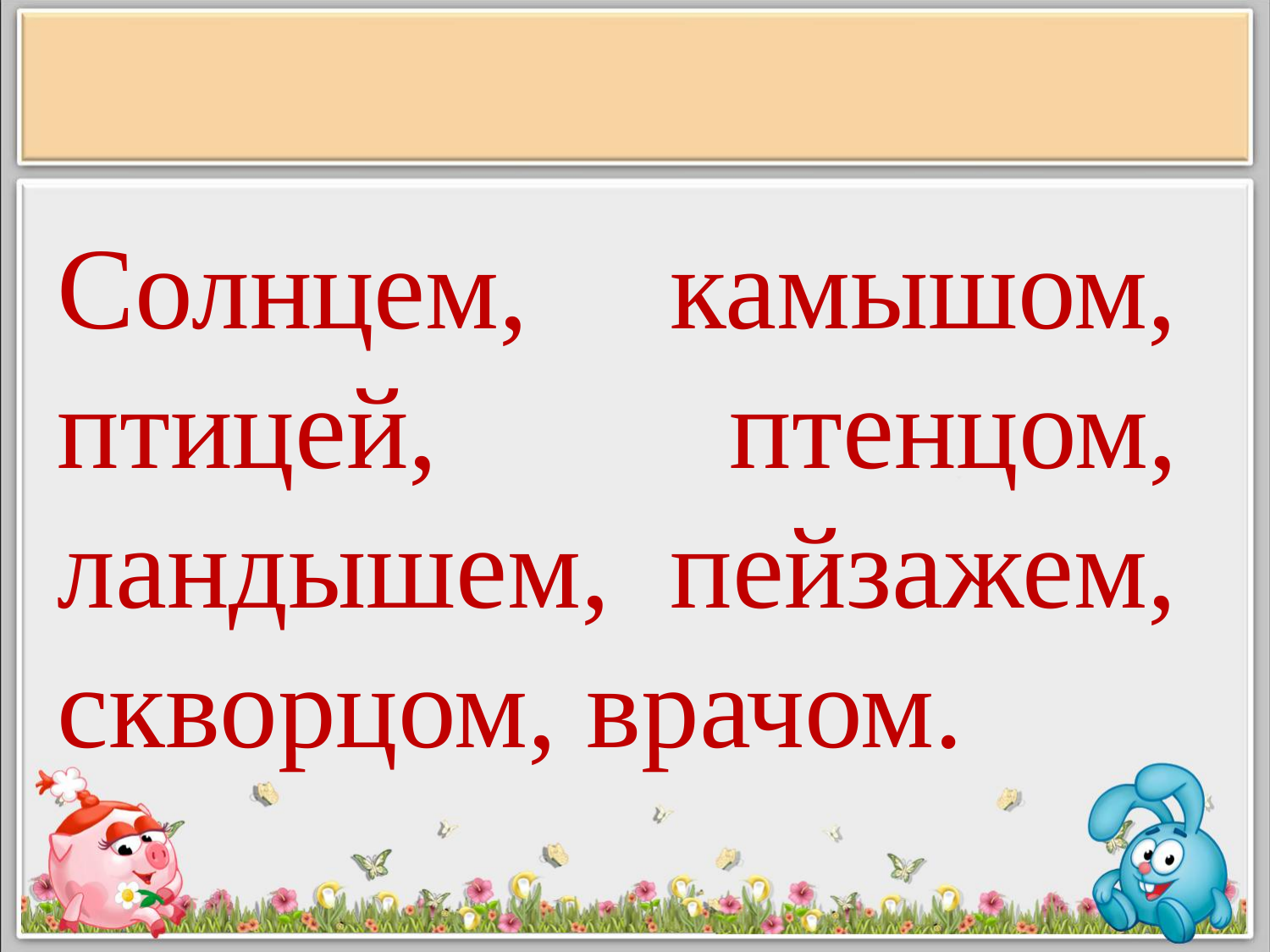

Солнцем, камышом, птицей, птенцом, ландышем, пейзажем, скворцом, врачом.